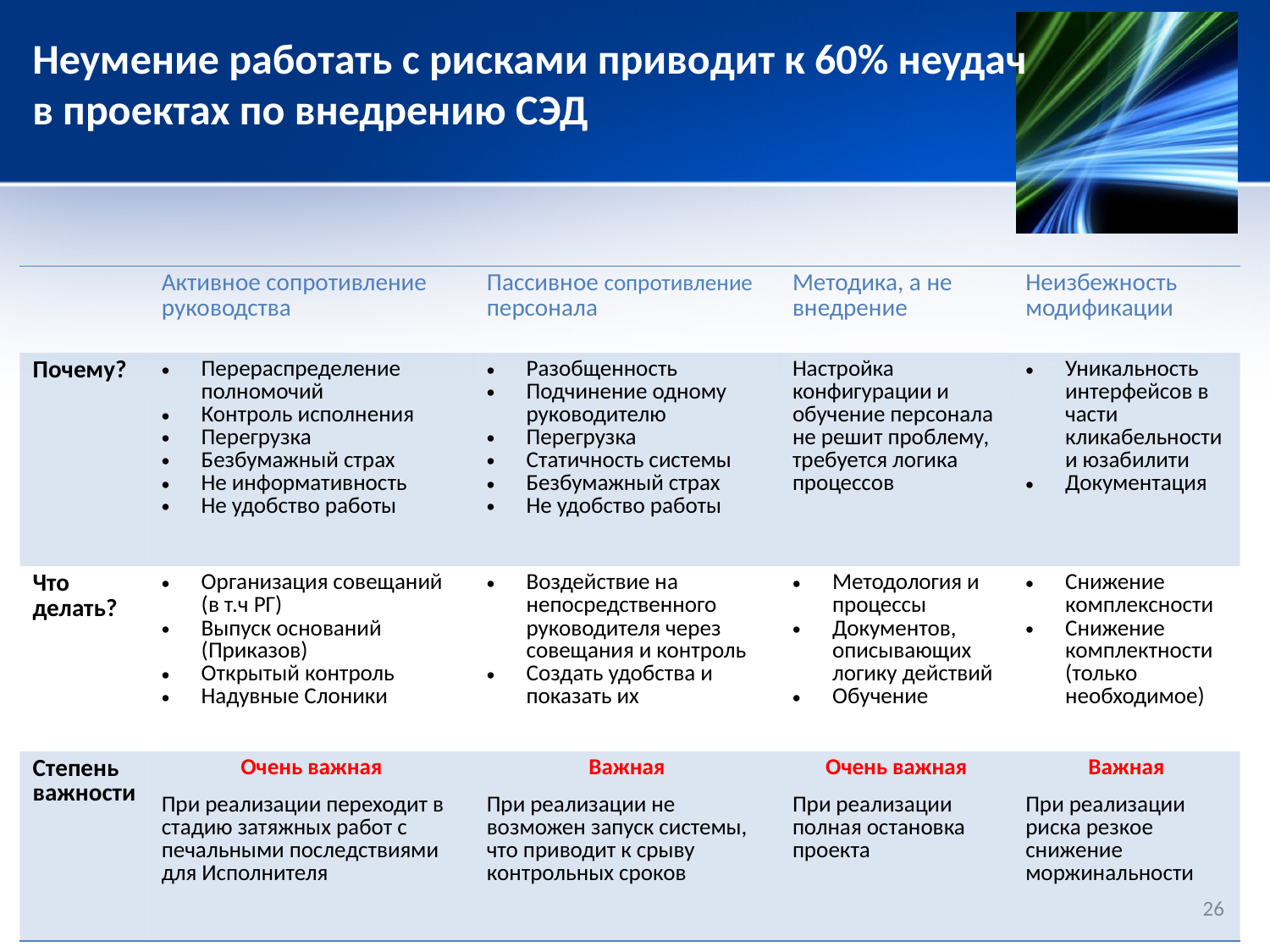

Неумение работать с рисками приводит к 60% неудач в проектах по внедрению СЭД
|  | Активное сопротивление руководства | Пассивное сопротивление персонала | Методика, а не внедрение | Неизбежность модификации |
| --- | --- | --- | --- | --- |
| Почему? | Перераспределение полномочий Контроль исполнения Перегрузка Безбумажный страх Не информативность Не удобство работы | Разобщенность Подчинение одному руководителю Перегрузка Статичность системы Безбумажный страх Не удобство работы | Настройка конфигурации и обучение персонала не решит проблему, требуется логика процессов | Уникальность интерфейсов в части кликабельности и юзабилити Документация |
| Что делать? | Организация совещаний (в т.ч РГ) Выпуск оснований (Приказов) Открытый контроль Надувные Слоники | Воздействие на непосредственного руководителя через совещания и контроль Создать удобства и показать их | Методология и процессы Документов, описывающих логику действий Обучение | Снижение комплексности Снижение комплектности (только необходимое) |
| Степень важности | Очень важная При реализации переходит в стадию затяжных работ с печальными последствиями для Исполнителя | Важная При реализации не возможен запуск системы, что приводит к срыву контрольных сроков | Очень важная При реализации полная остановка проекта | Важная При реализации риска резкое снижение моржинальности |
26